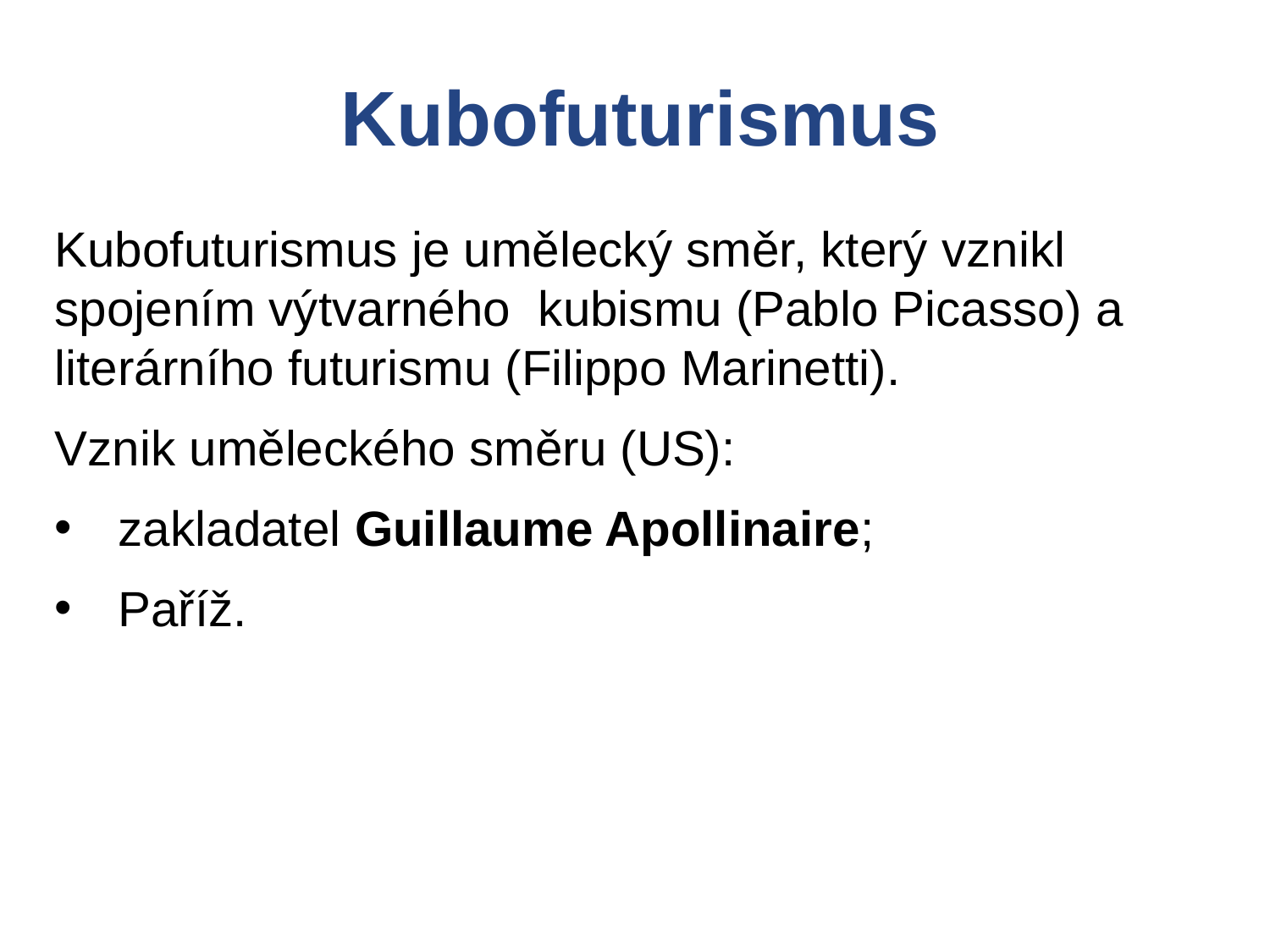

Kubofuturismus
Kubofuturismus je umělecký směr, který vznikl spojením výtvarného  kubismu (Pablo Picasso) a literárního futurismu (Filippo Marinetti).
Vznik uměleckého směru (US):
zakladatel Guillaume Apollinaire;
Paříž.